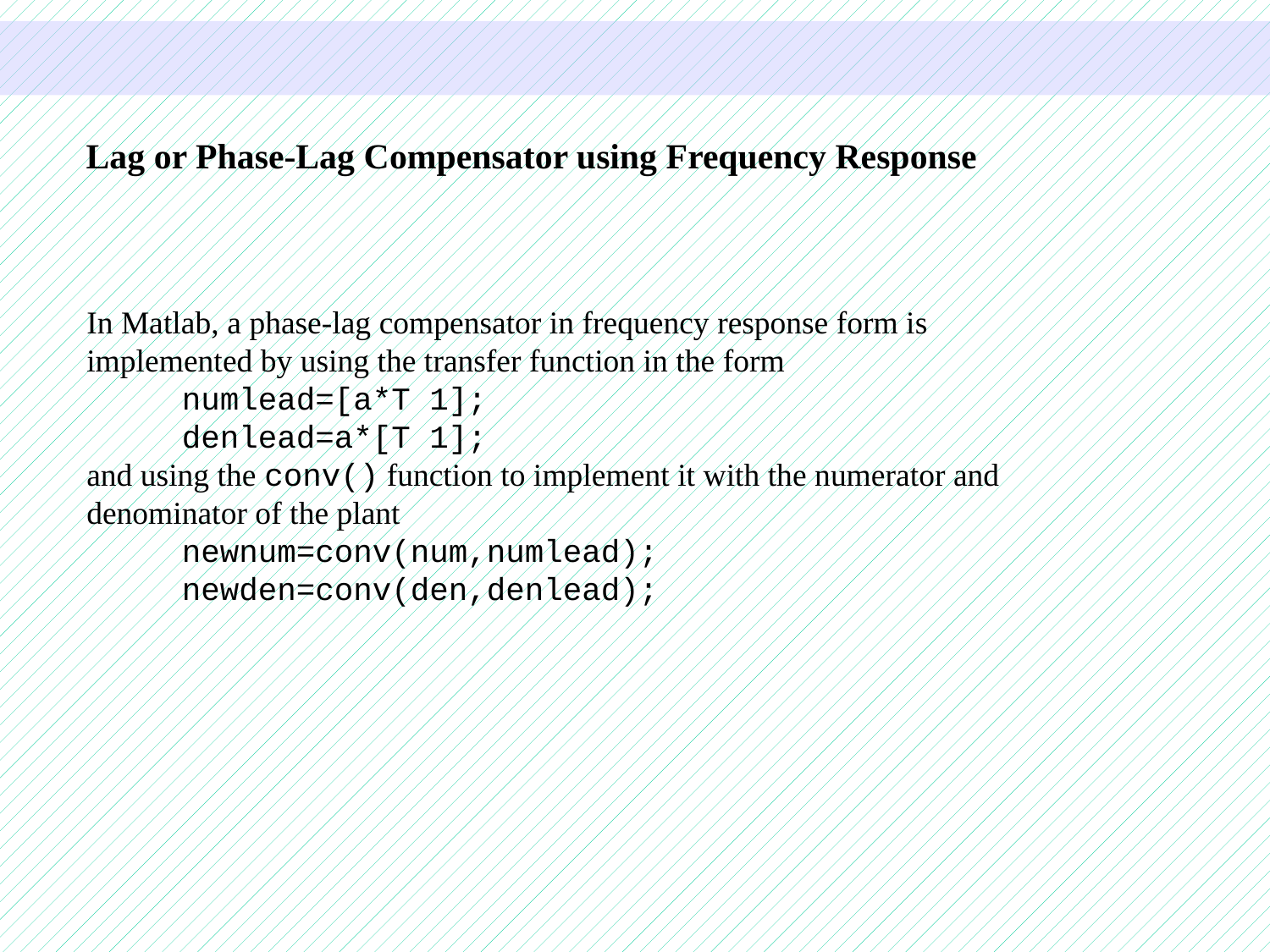

Lag or Phase-Lag Compensator using Frequency Response
In Matlab, a phase-lag compensator in frequency response form is implemented by using the transfer function in the form
     numlead=[a*T 1];
     denlead=a*[T 1];
and using the conv() function to implement it with the numerator and denominator of the plant
     newnum=conv(num,numlead);
     newden=conv(den,denlead);